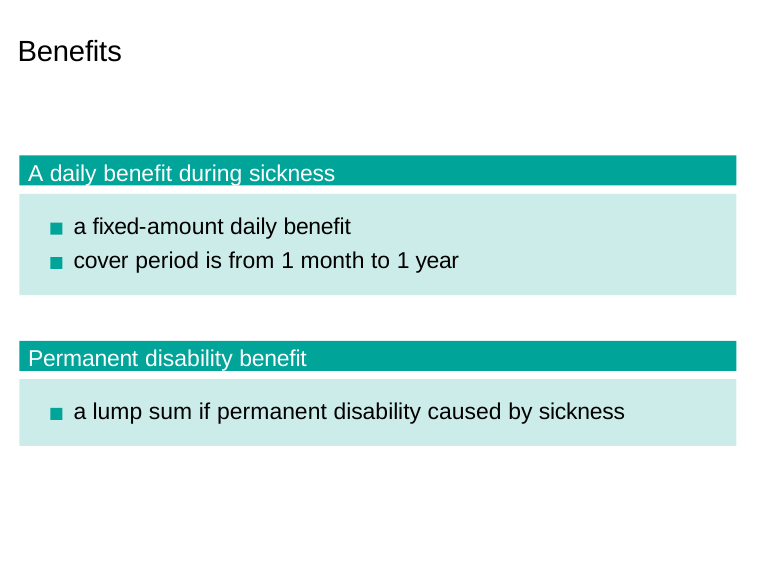

# Benefits
A daily benefit during sickness

a fixed-amount daily benefit
cover period is from 1 month to 1 year
Permanent disability benefit

a lump sum if permanent disability caused by sickness
Jirˇí Valecký (VSB-TUO)
18 / 25